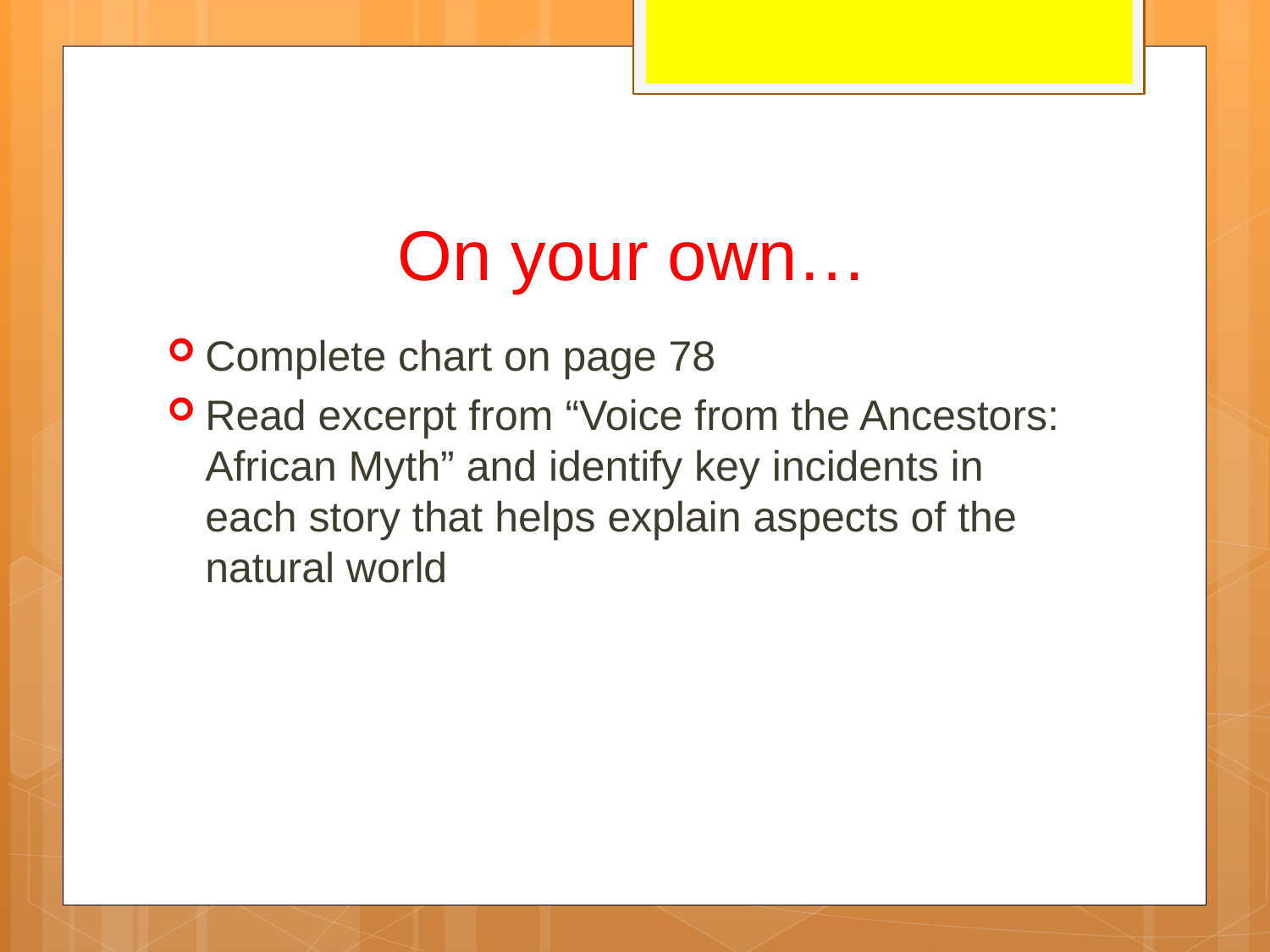

# On your own…
Complete chart on page 78
Read excerpt from “Voice from the Ancestors: African Myth” and identify key incidents in each story that helps explain aspects of the natural world